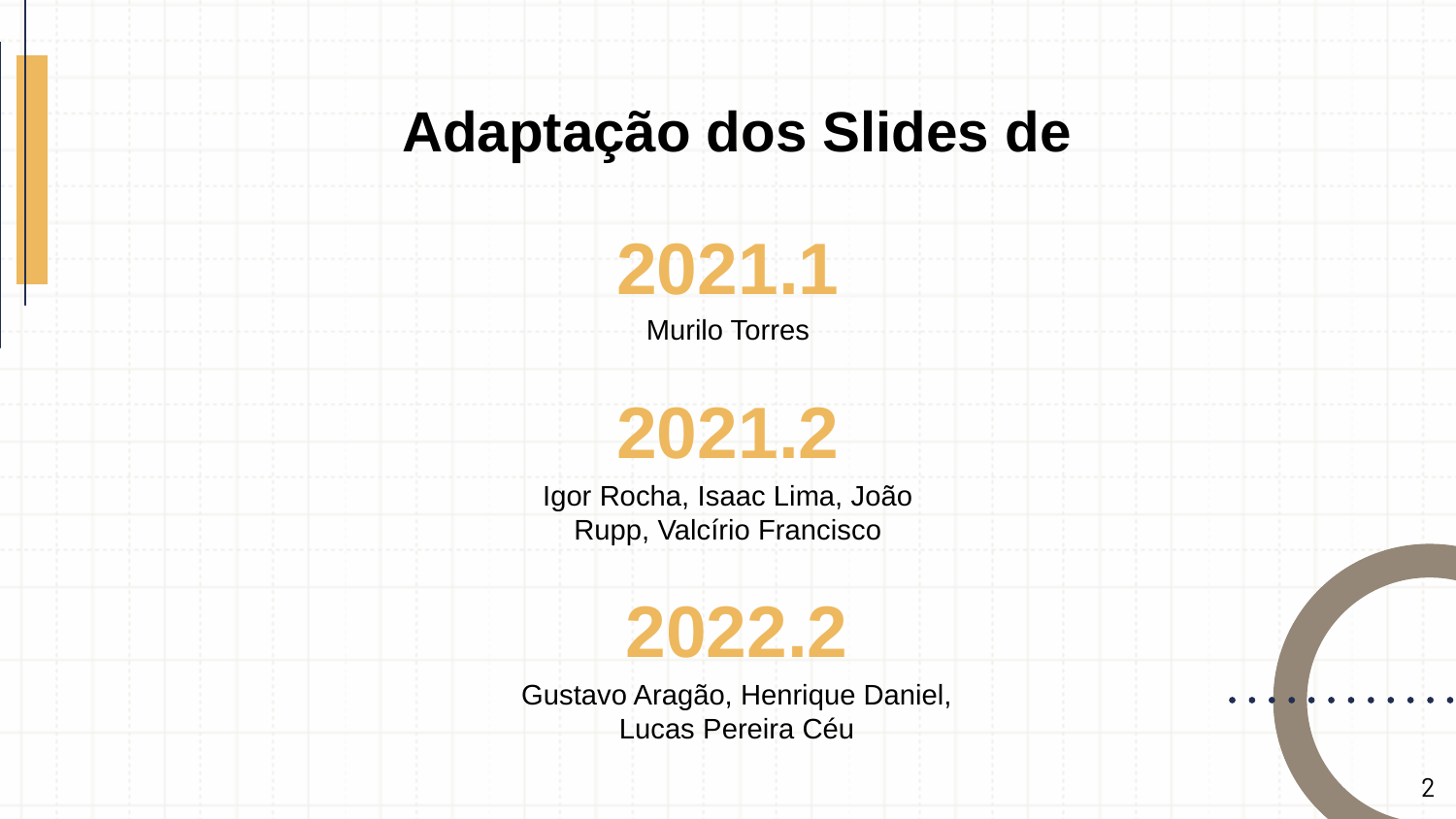

Adaptação dos Slides de
# 2021.1
Murilo Torres
2021.2
Igor Rocha, Isaac Lima, João Rupp, Valcírio Francisco
2022.2
Gustavo Aragão, Henrique Daniel, Lucas Pereira Céu
2